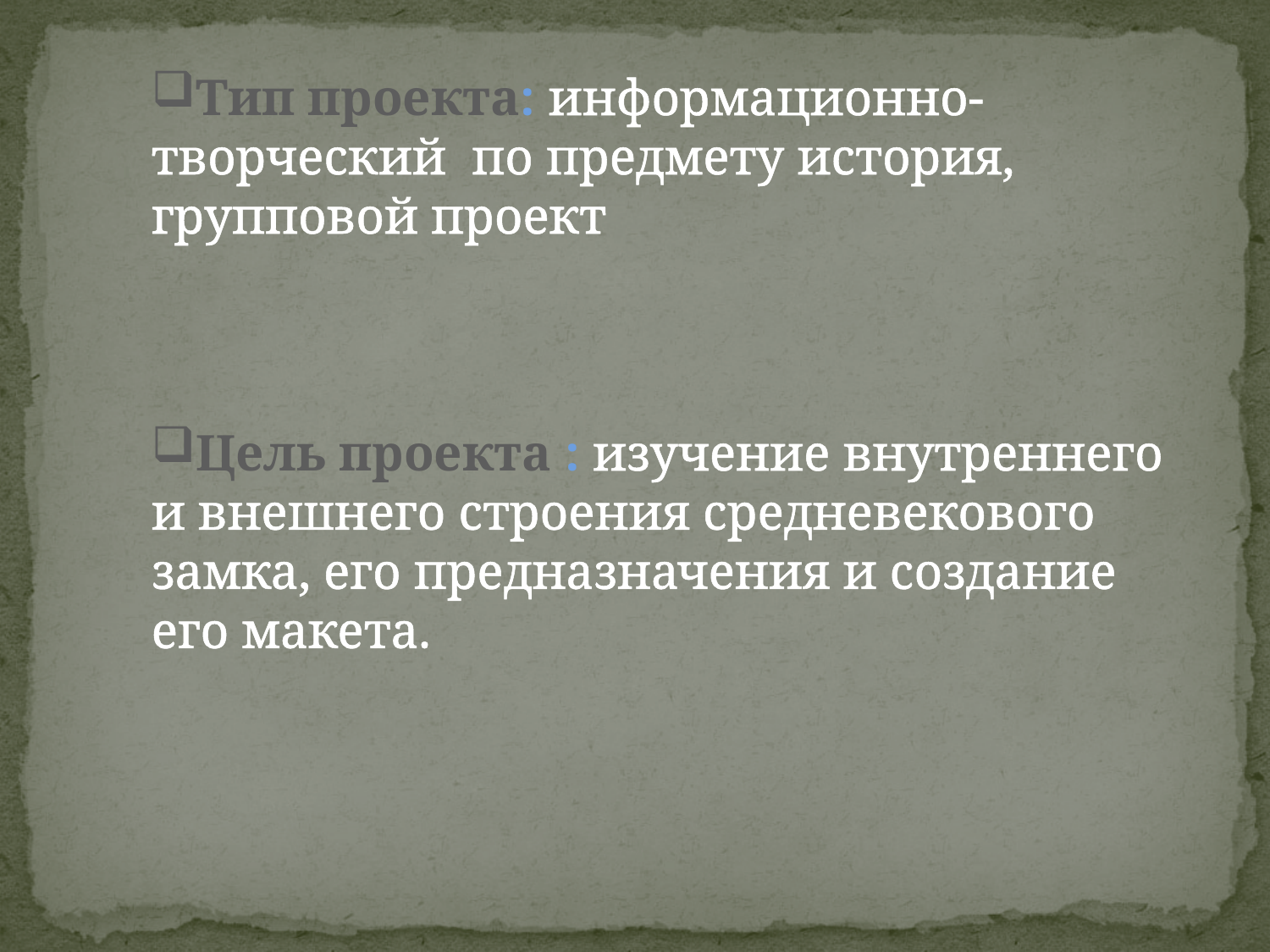

Тип проекта: информационно-творческий  по предмету история, групповой проект

Цель проекта : изучение внутреннего и внешнего строения средневекового замка, его предназначения и создание его макета.